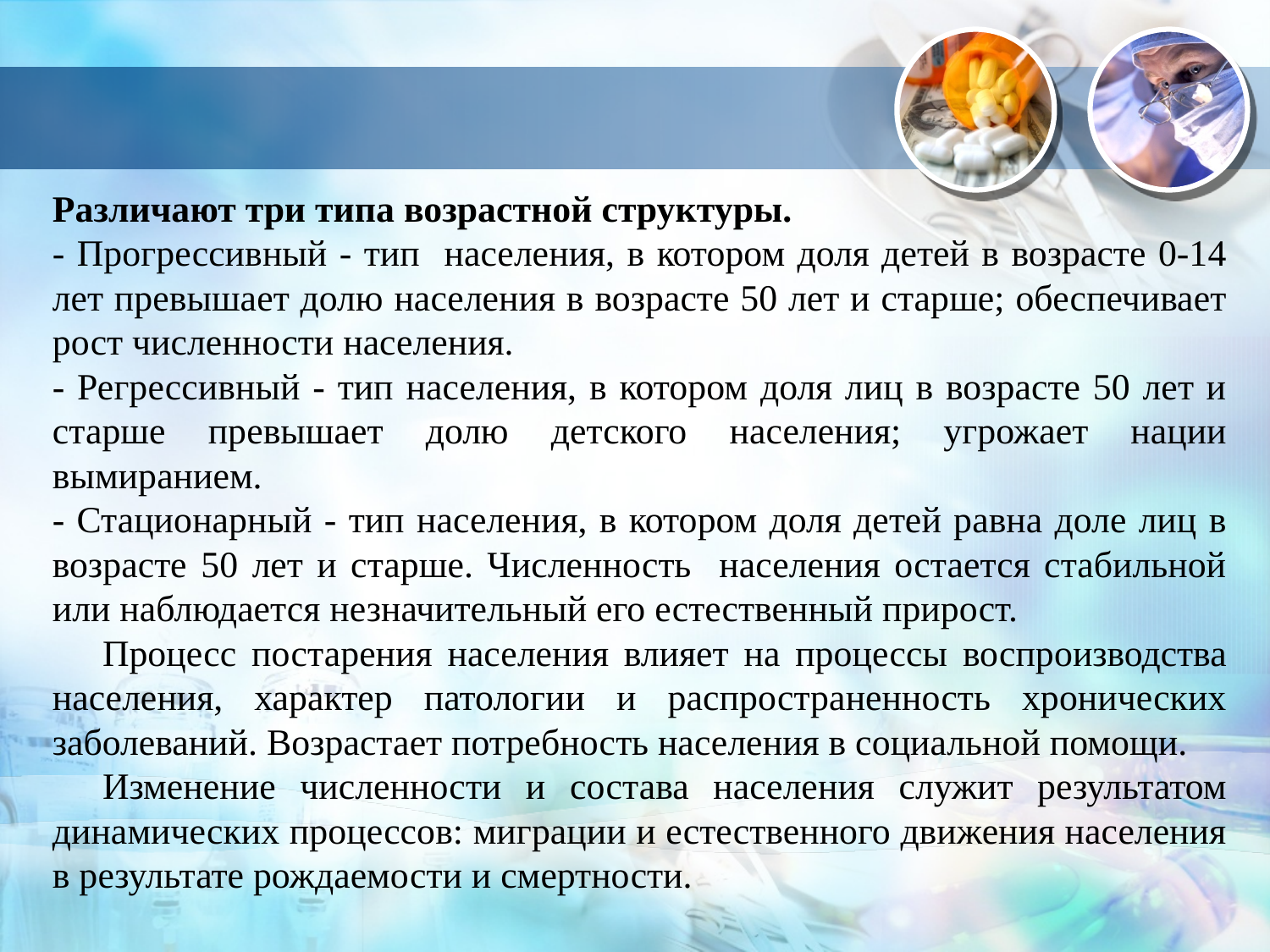

Различают три типа возрастной структуры.
- Прогрессивный - тип  населения, в котором доля детей в возрасте 0-14 лет превышает долю населения в возрасте 50 лет и старше; обеспечивает рост численности населения.
- Регрессивный - тип населения, в котором доля лиц в возрасте 50 лет и старше превышает долю детского населения; угрожает нации вымиранием.
- Стационарный - тип населения, в котором доля детей равна доле лиц в возрасте 50 лет и старше. Численность  населения остается стабильной или наблюдается незначительный его естественный прирост.
Процесс постарения населения влияет на процессы воспроизводства населения, характер патологии и распространенность хронических заболеваний. Возрастает потребность населения в социальной помощи.
Изменение численности и состава населения служит результатом динамических процессов: миграции и естественного движения населения в результате рождаемости и смертности.